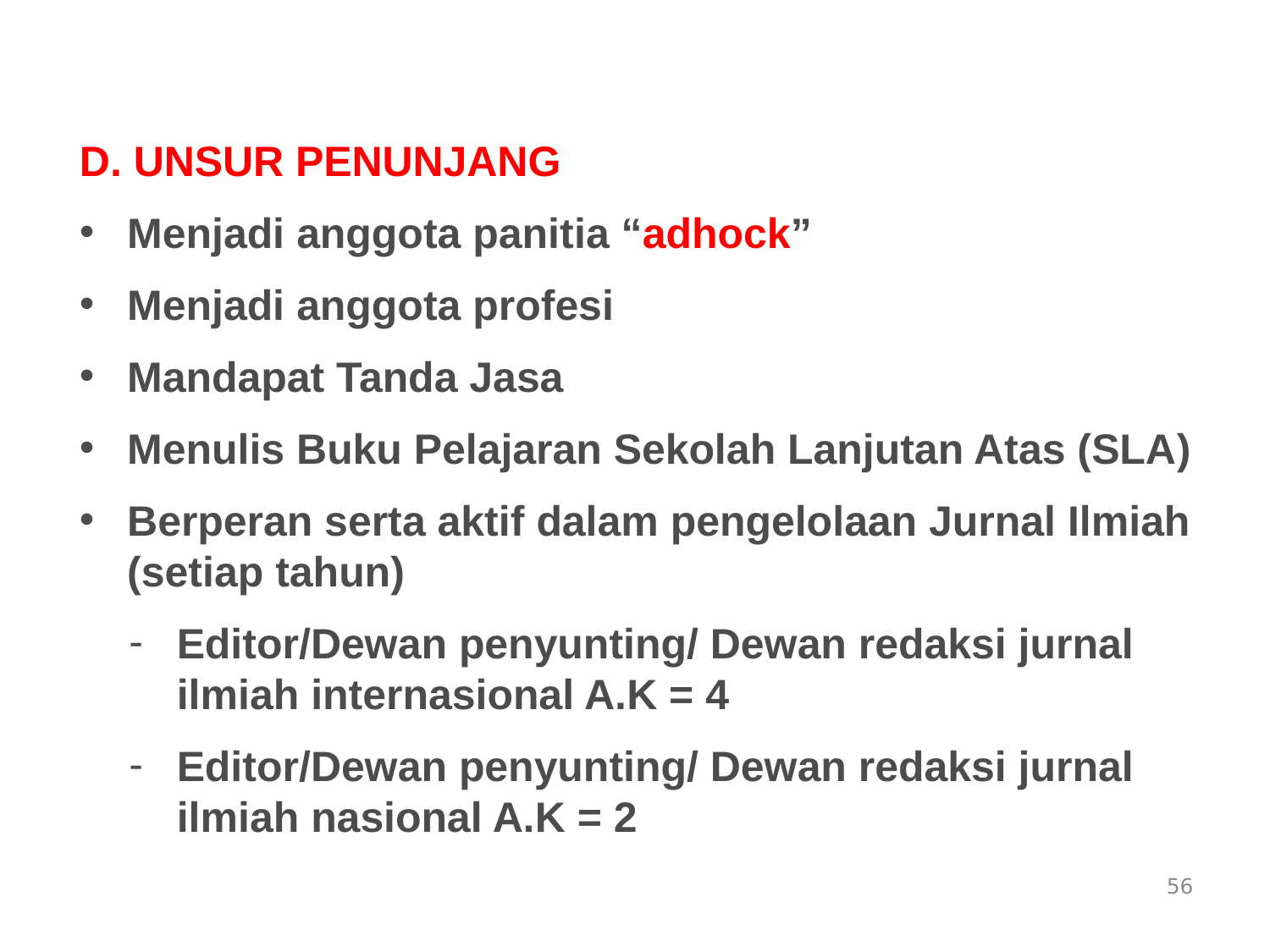

D. UNSUR PENUNJANG
Menjadi anggota panitia “adhock”
Menjadi anggota profesi
Mandapat Tanda Jasa
Menulis Buku Pelajaran Sekolah Lanjutan Atas (SLA)
Berperan serta aktif dalam pengelolaan Jurnal Ilmiah (setiap tahun)
Editor/Dewan penyunting/ Dewan redaksi jurnal ilmiah internasional A.K = 4
Editor/Dewan penyunting/ Dewan redaksi jurnal ilmiah nasional A.K = 2
56